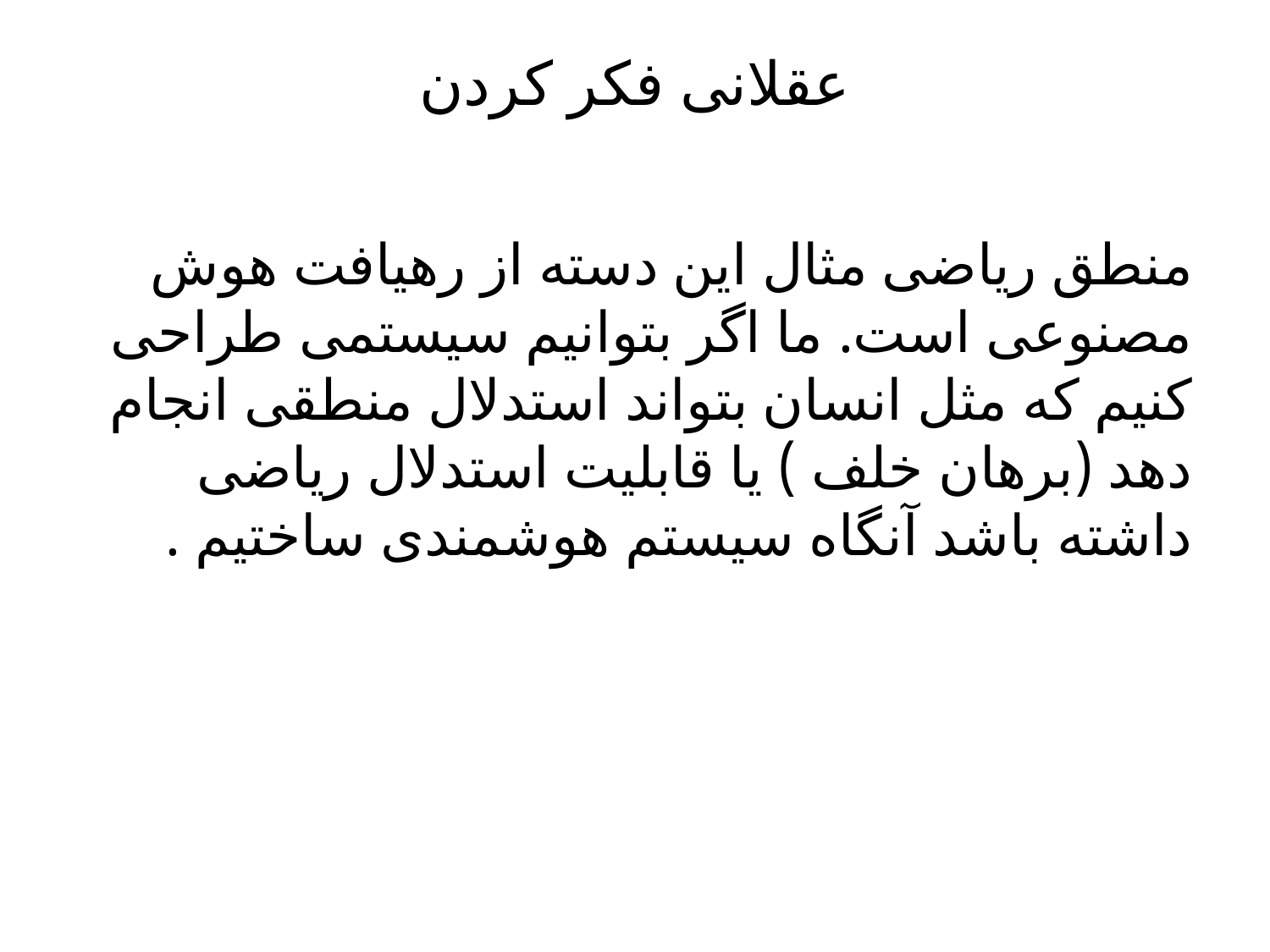

# عقلانی فکر کردن
منطق ریاضی‌ مثال این دسته از رهیافت هوش مصنوعی‌ است. ما اگر بتوانیم سیستمی‌ طراحی کنیم که مثل انسان بتواند استدلال منطقی‌ انجام دهد (برهان خلف ) یا قابلیت استدلال ریاضی‌ داشته باشد آنگاه سیستم هوشمندی ساختیم .